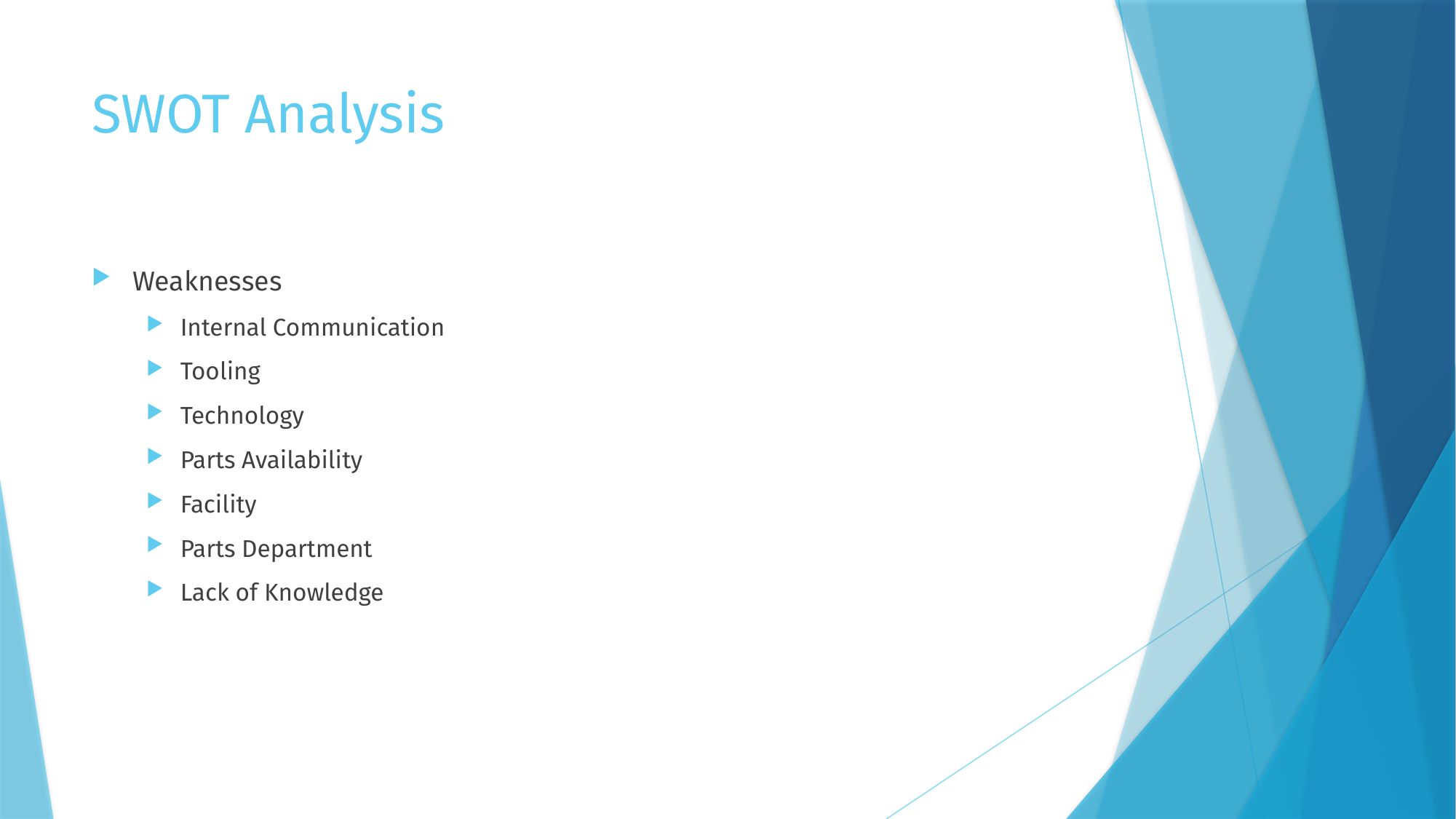

# SWOT Analysis
Weaknesses
Internal Communication
Tooling
Technology
Parts Availability
Facility
Parts Department
Lack of Knowledge